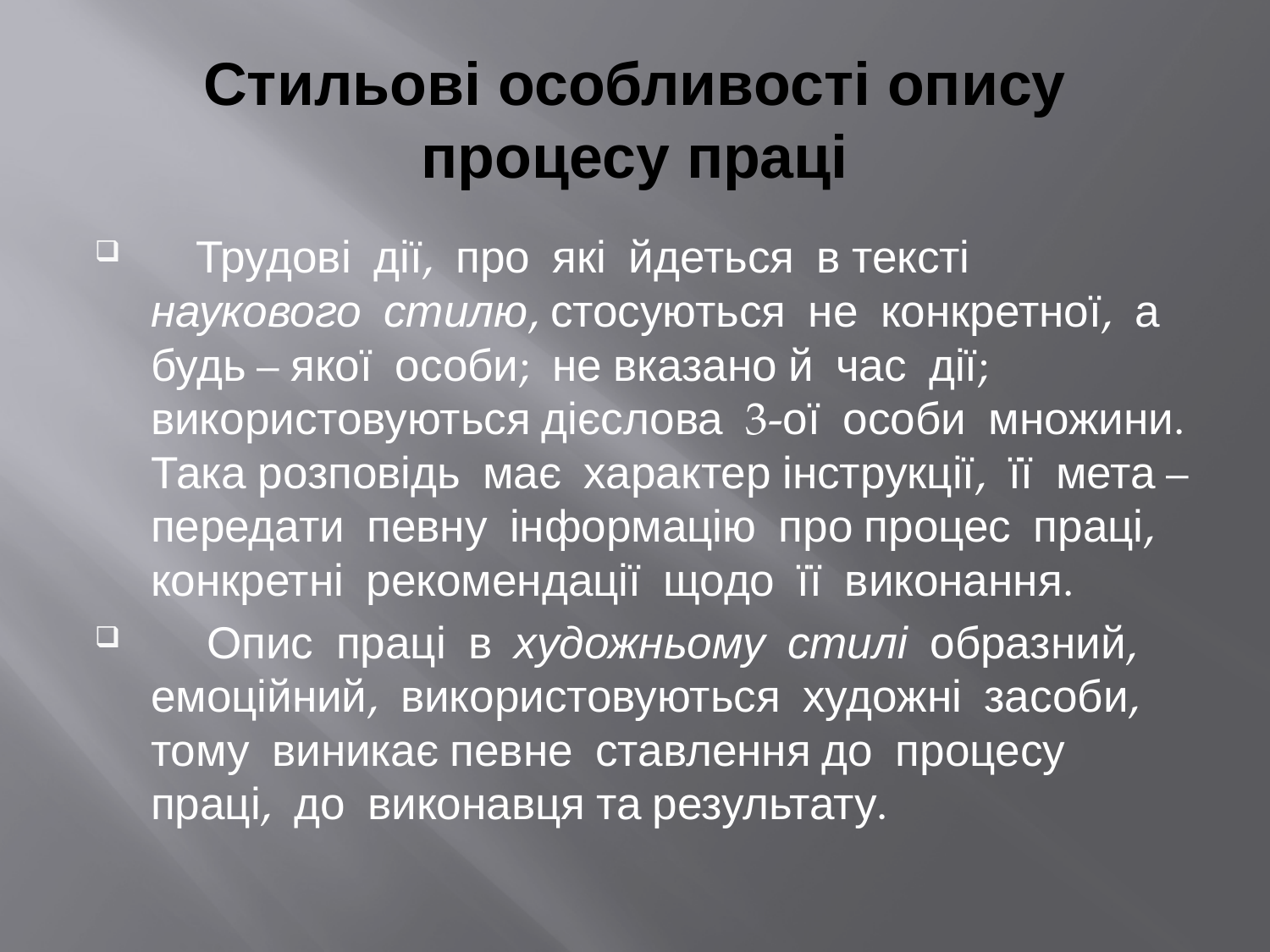

# Стильові особливості опису процесу праці
    Трудові  дії,  про  які  йдеться  в тексті   наукового  стилю, стосуються  не  конкретної,  а  будь – якої  особи;  не вказано й  час  дії;  використовуються дієслова  3-ої  особи  множини. Така розповідь  має  характер інструкції,  її  мета – передати  певну  інформацію  про процес  праці, конкретні  рекомендації  щодо  її  виконання.
     Опис  праці  в  художньому  стилі  образний,  емоційний,  використовуються  художні  засоби,  тому  виникає певне  ставлення до  процесу  праці,  до  виконавця та результату.